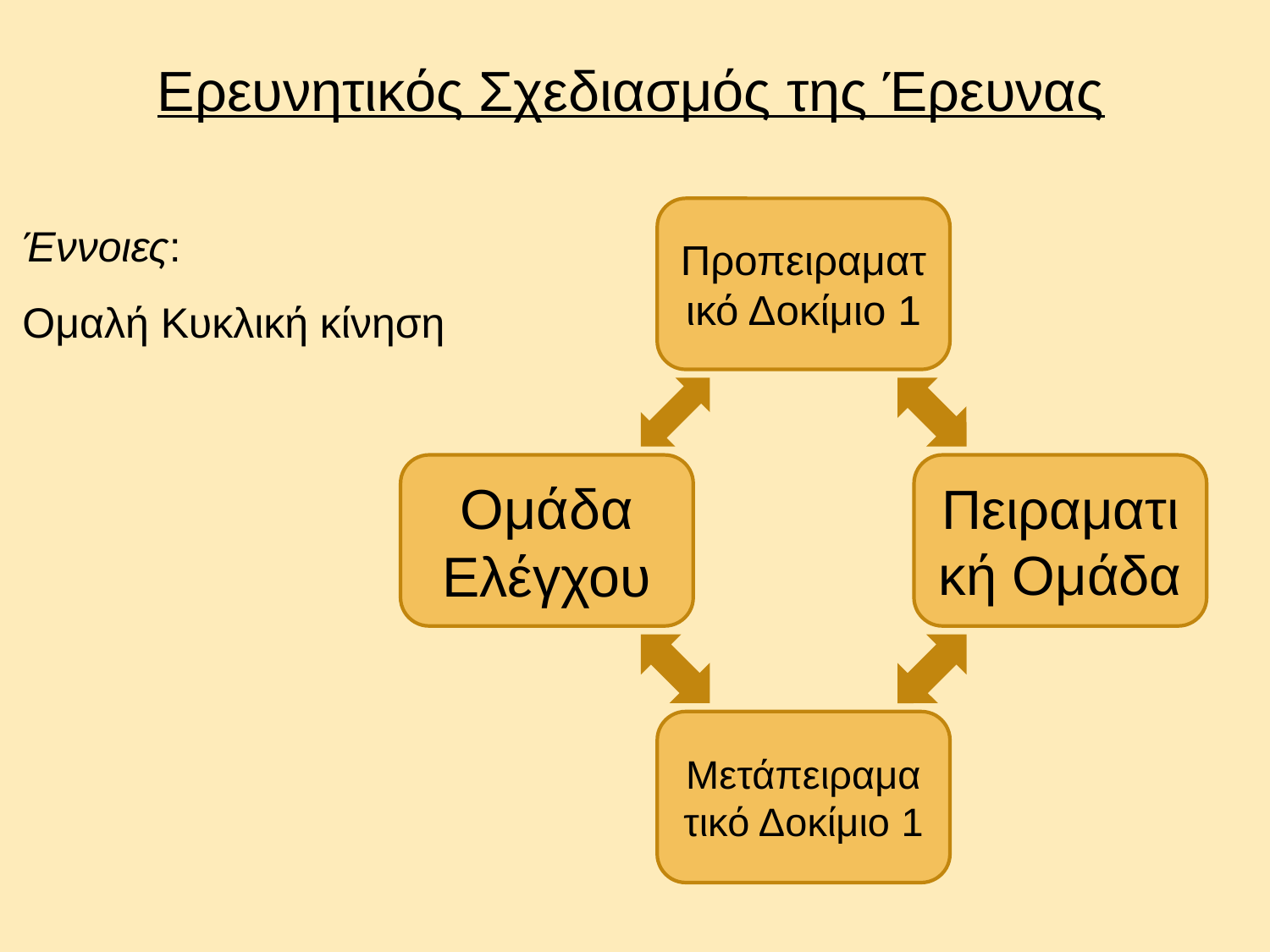

Ερευνητικός Σχεδιασμός της Έρευνας
Έννοιες:
Ομαλή Κυκλική κίνηση
Προπειραματικό Δοκίμιο 1
Πειραματική Ομάδα
Μετάπειραματικό Δοκίμιο 1
Ομάδα Ελέγχου